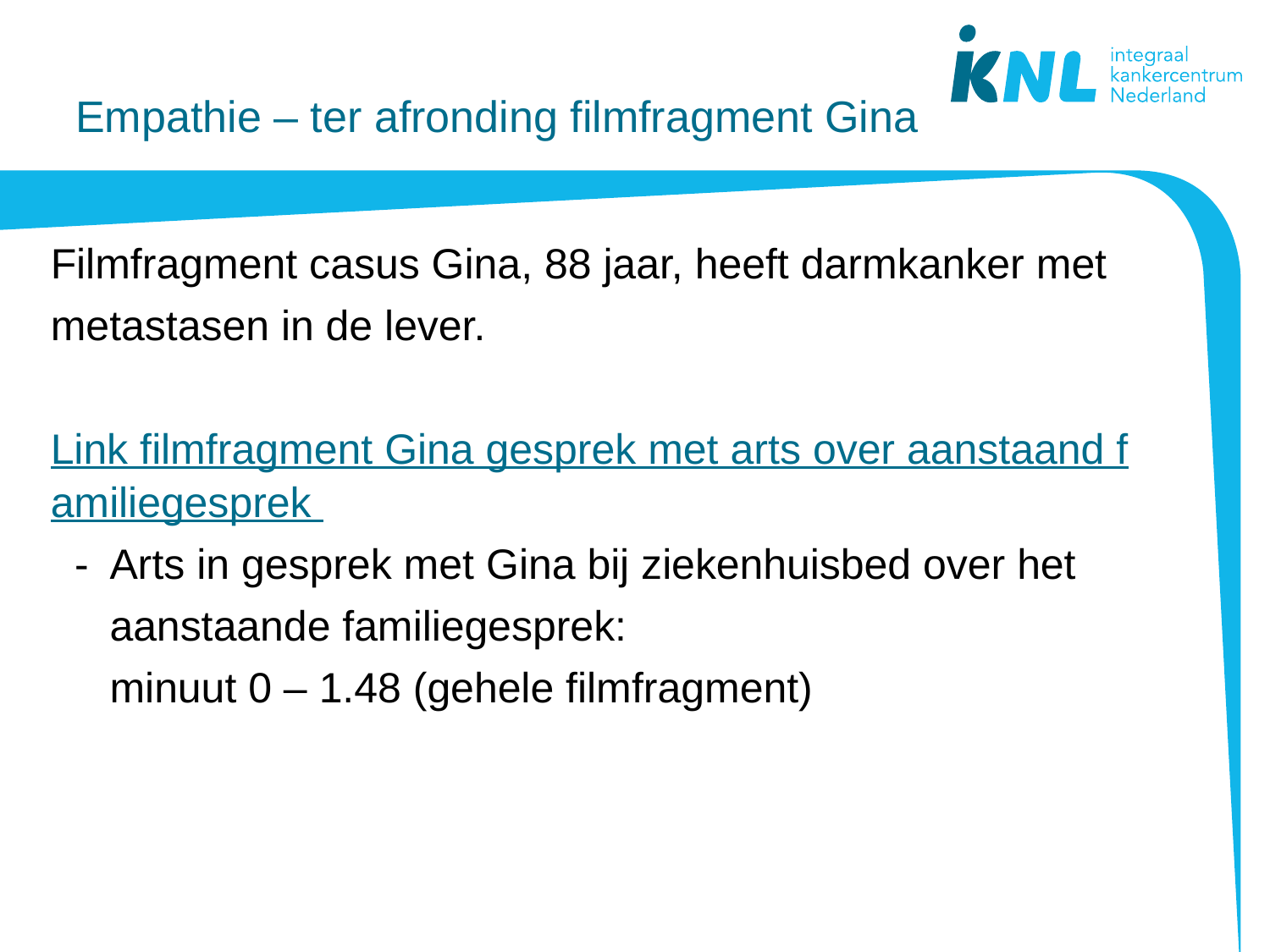

# Empathie – ter afronding filmfragment Gina
Filmfragment casus Gina, 88 jaar, heeft darmkanker met metastasen in de lever.

Link filmfragment Gina gesprek met arts over aanstaand familiegesprek
- 	Arts in gesprek met Gina bij ziekenhuisbed over het aanstaande familiegesprek:
	minuut 0 – 1.48 (gehele filmfragment)